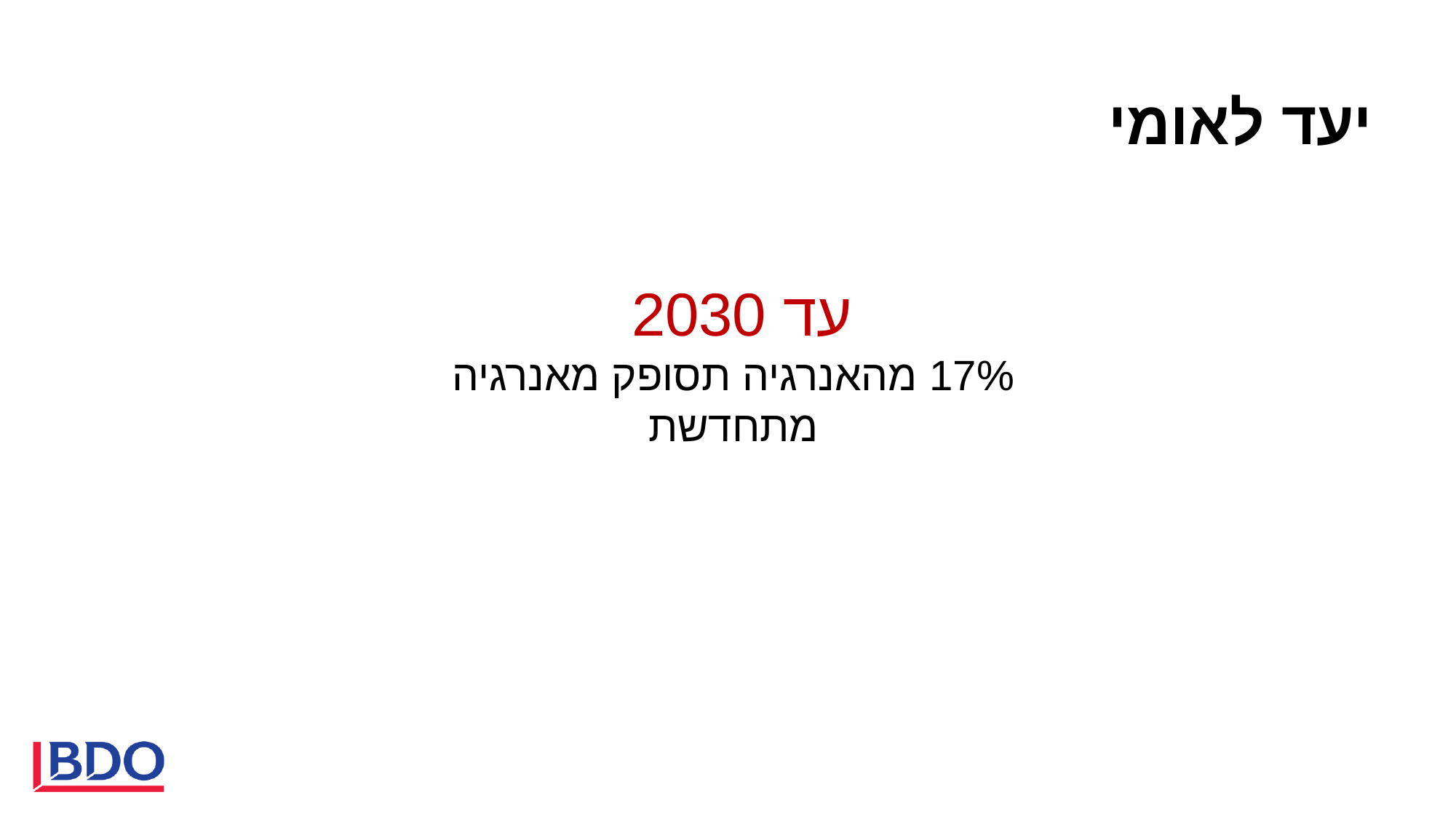

יעד לאומי
עד 2030
17% מהאנרגיה תסופק מאנרגיה מתחדשת